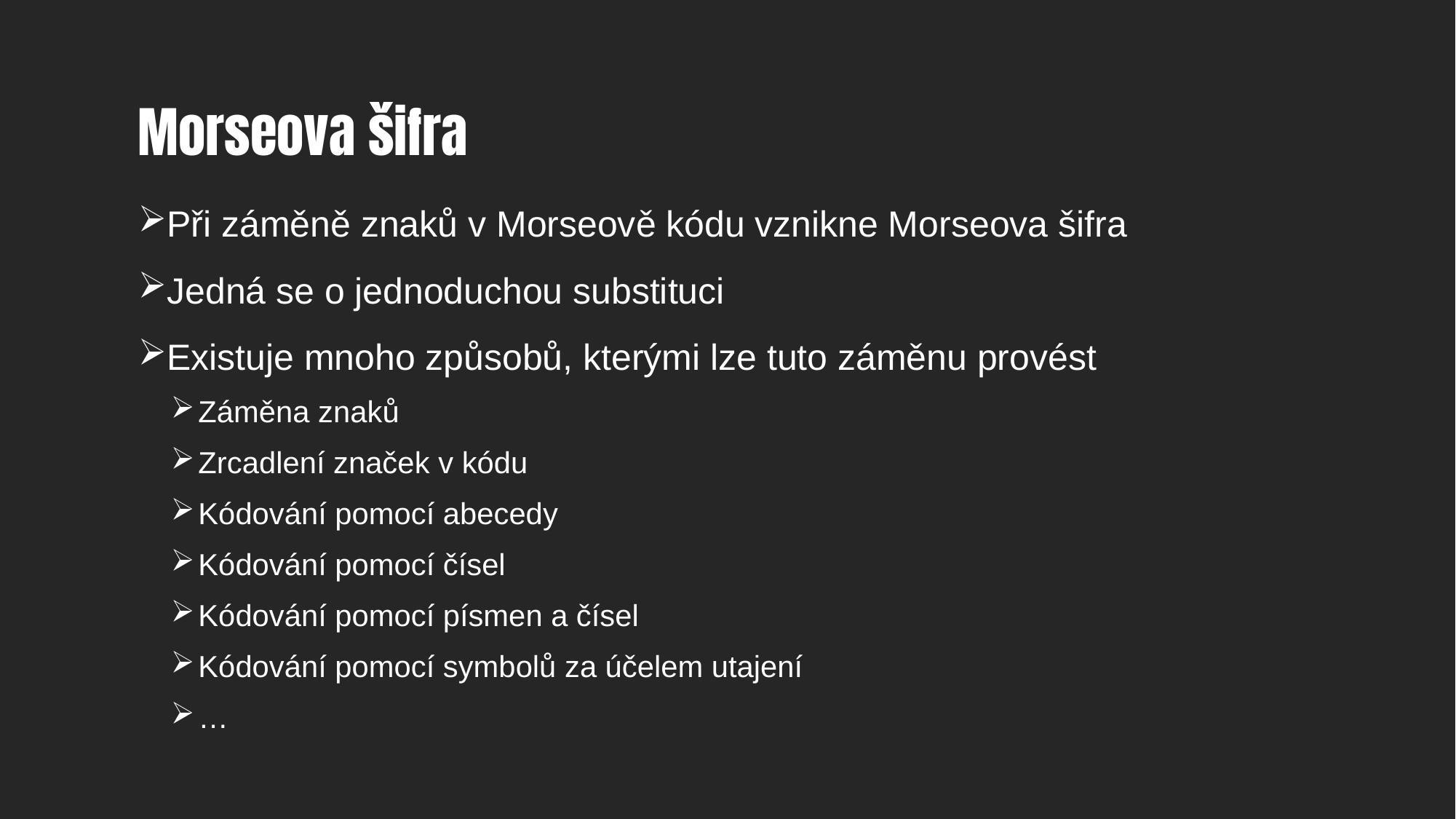

# Morseova šifra
Při záměně znaků v Morseově kódu vznikne Morseova šifra
Jedná se o jednoduchou substituci
Existuje mnoho způsobů, kterými lze tuto záměnu provést
Záměna znaků
Zrcadlení značek v kódu
Kódování pomocí abecedy
Kódování pomocí čísel
Kódování pomocí písmen a čísel
Kódování pomocí symbolů za účelem utajení
…